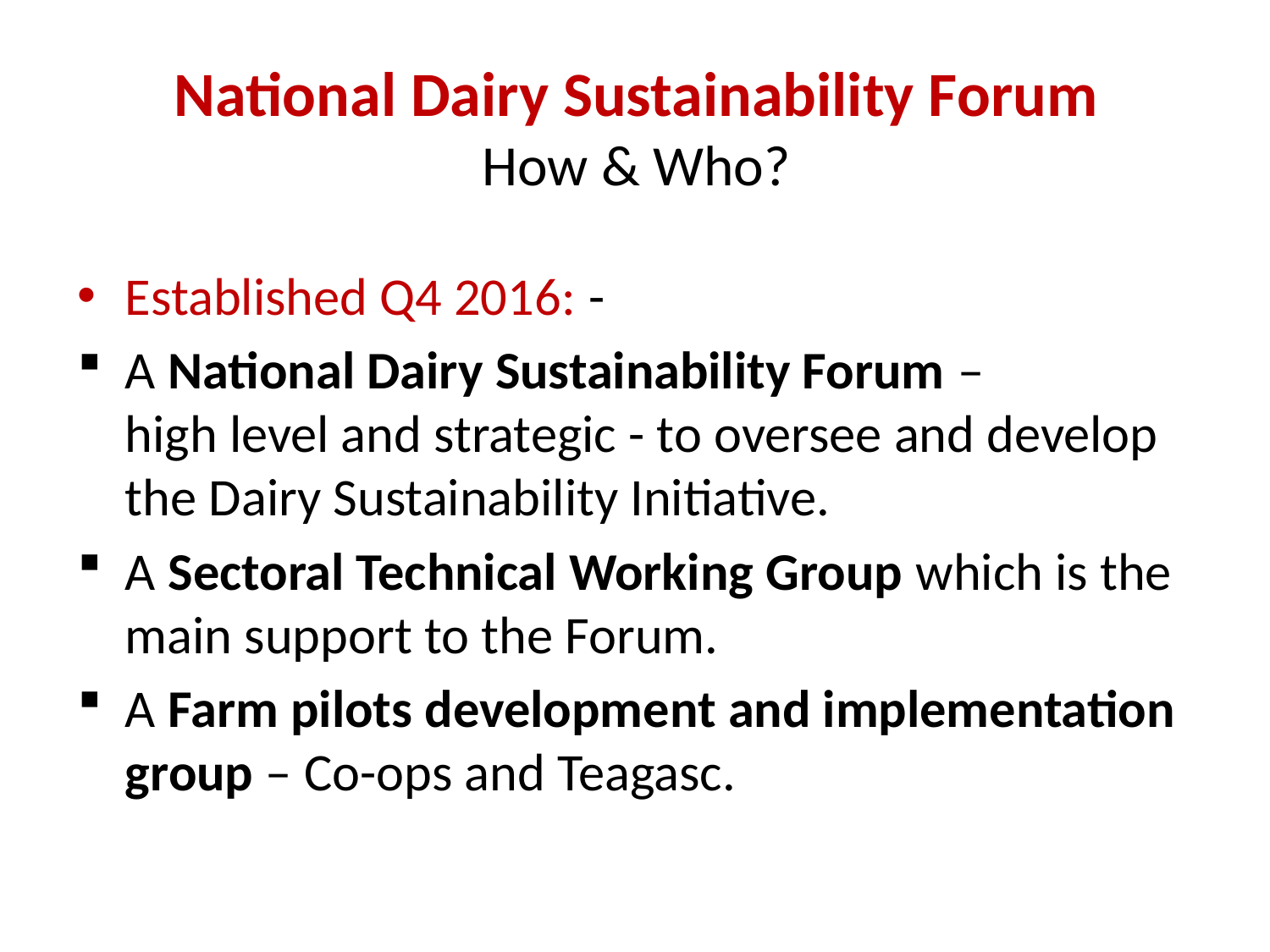

# National Dairy Sustainability Forum How & Who?
Established Q4 2016: -
A National Dairy Sustainability Forum –
high level and strategic - to oversee and develop the Dairy Sustainability Initiative.
A Sectoral Technical Working Group which is the main support to the Forum.
A Farm pilots development and implementation group – Co-ops and Teagasc.